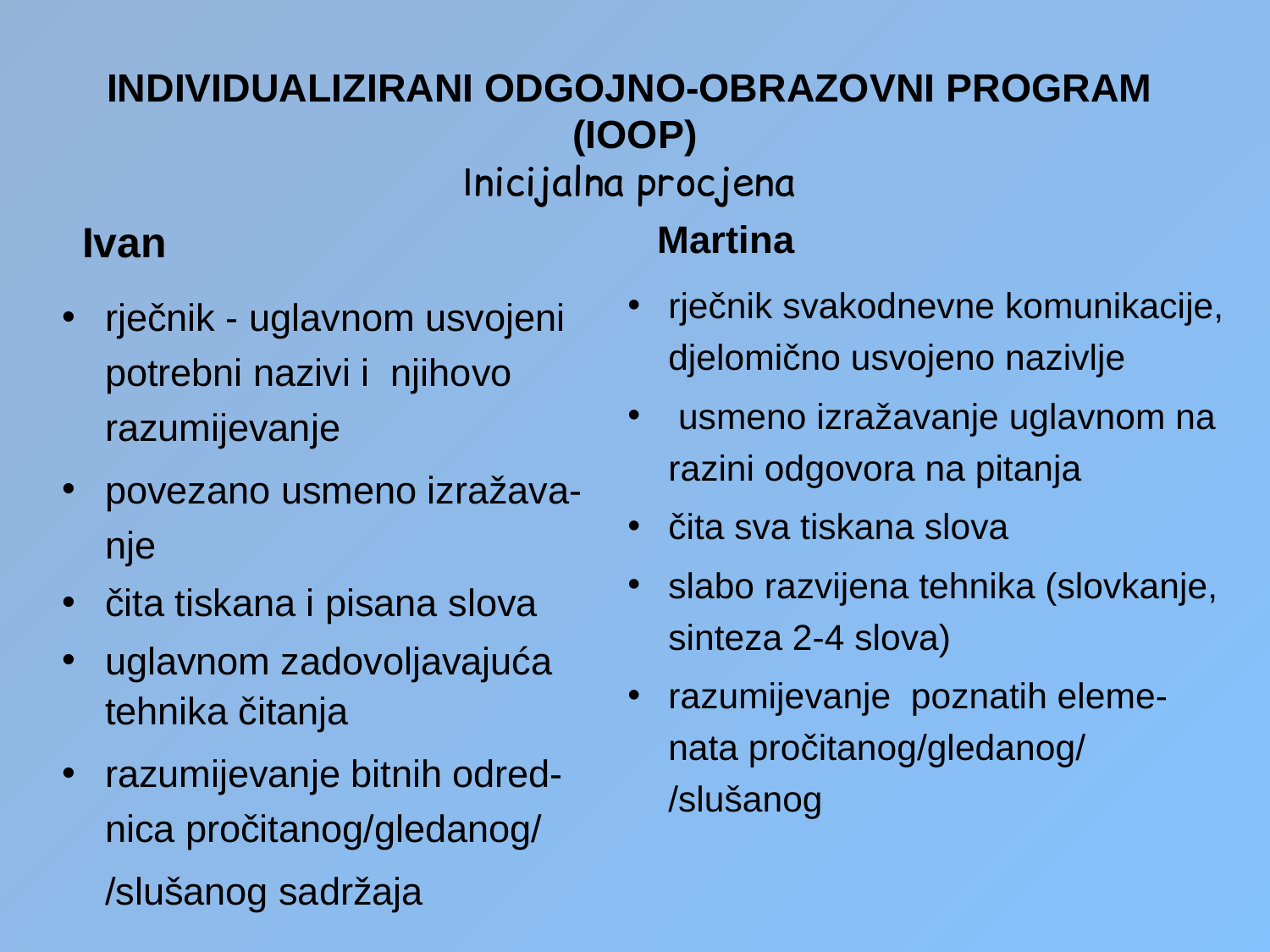

# INDIVIDUALIZIRANI ODGOJNO-OBRAZOVNI PROGRAM (IOOP) Inicijalna procjena
Ivan
Martina
rječnik svakodnevne komunikacije, djelomično usvojeno nazivlje
 usmeno izražavanje uglavnom na razini odgovora na pitanja
čita sva tiskana slova
slabo razvijena tehnika (slovkanje, sinteza 2-4 slova)
razumijevanje  poznatih eleme-nata pročitanog/gledanog/  /slušanog

rječnik - uglavnom usvojeni potrebni nazivi i  njihovo razumijevanje
povezano usmeno izražava-nje
čita tiskana i pisana slova
uglavnom zadovoljavajuća tehnika čitanja
razumijevanje bitnih odred-nica pročitanog/gledanog/
	/slušanog sadržaja